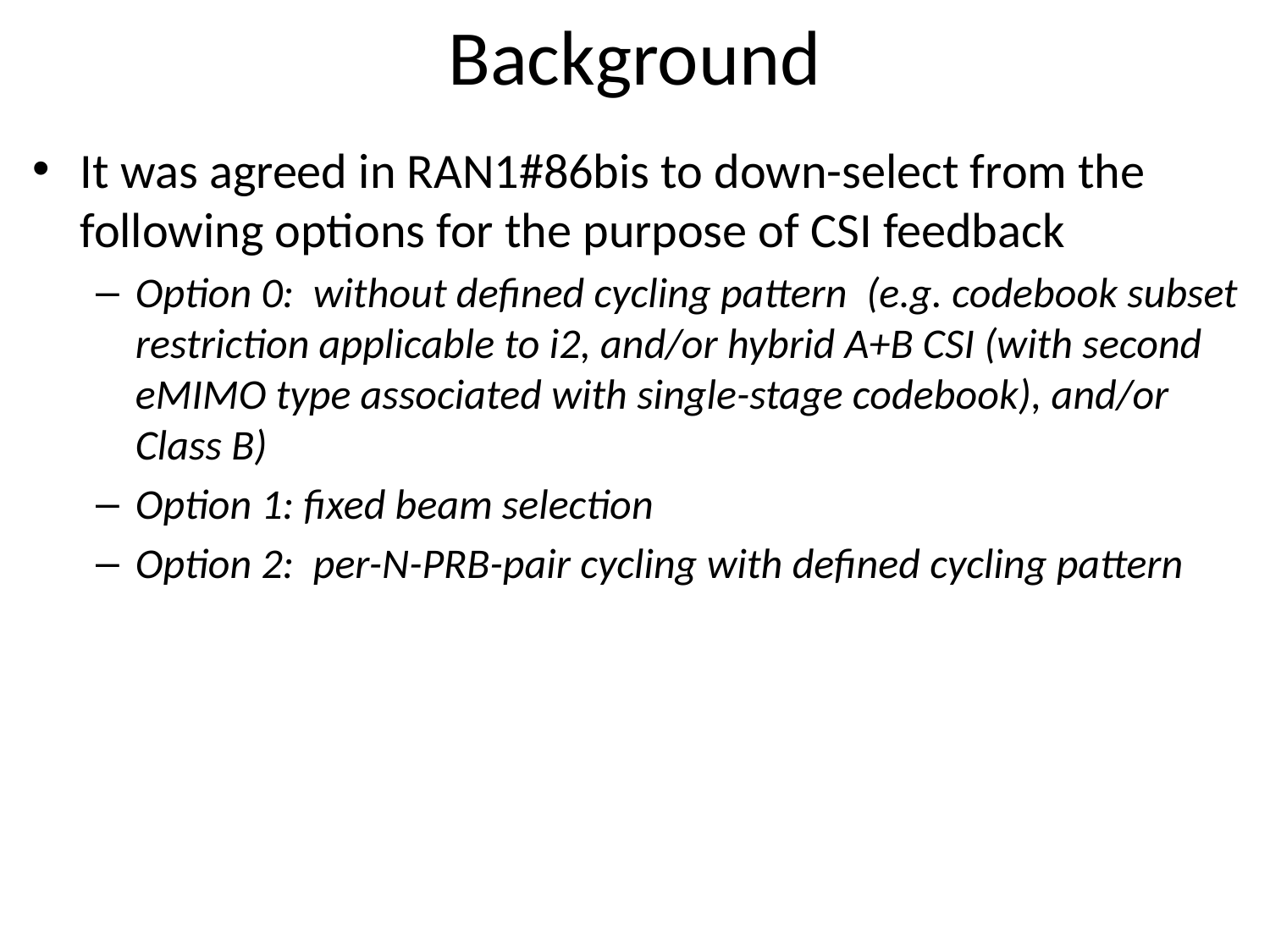

# Background
It was agreed in RAN1#86bis to down-select from the following options for the purpose of CSI feedback
Option 0:  without defined cycling pattern  (e.g. codebook subset restriction applicable to i2, and/or hybrid A+B CSI (with second eMIMO type associated with single-stage codebook), and/or Class B)
Option 1: fixed beam selection
Option 2:  per-N-PRB-pair cycling with defined cycling pattern